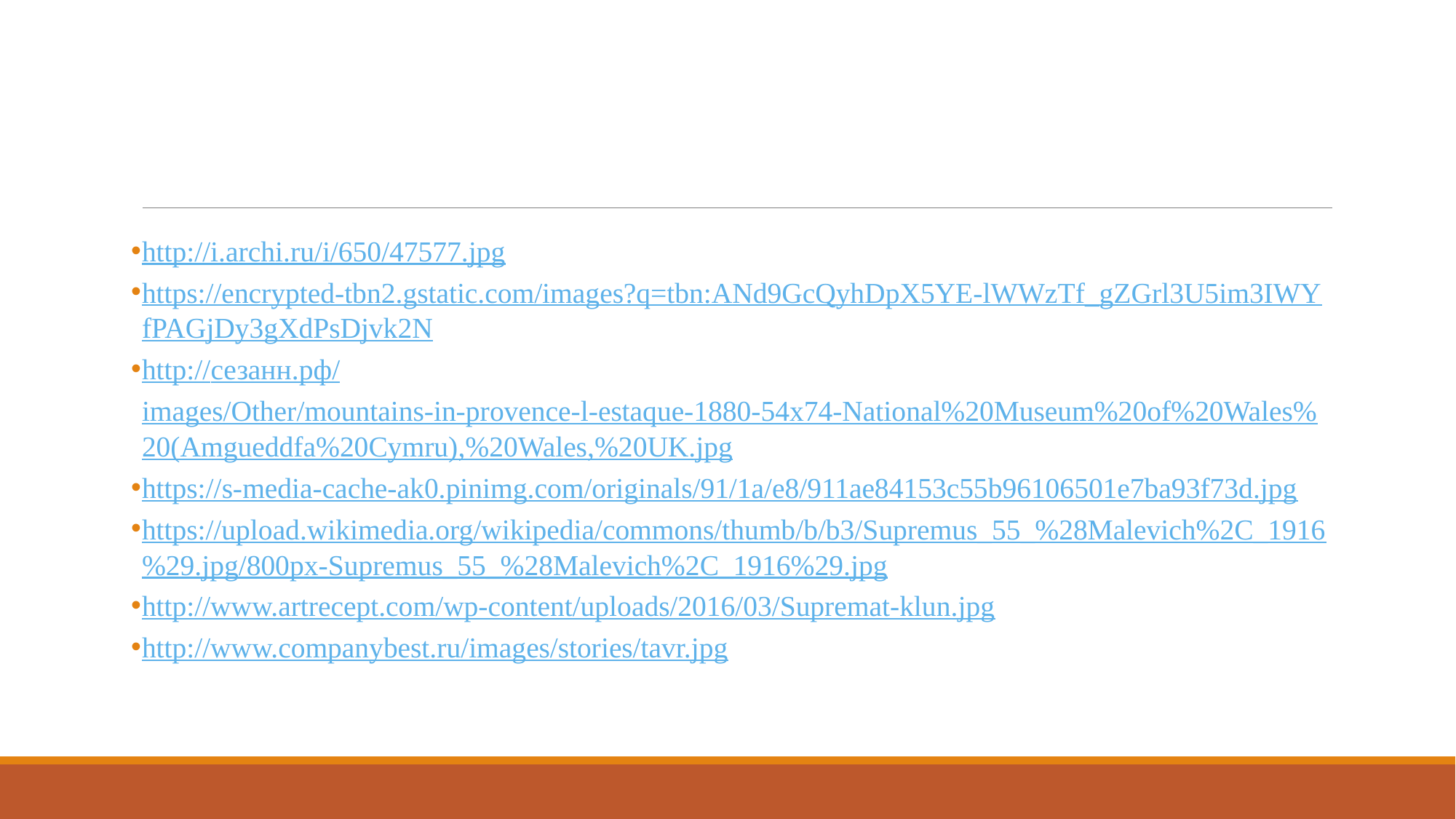

#
http://i.archi.ru/i/650/47577.jpg
https://encrypted-tbn2.gstatic.com/images?q=tbn:ANd9GcQyhDpX5YE-lWWzTf_gZGrl3U5im3IWYfPAGjDy3gXdPsDjvk2N
http://сезанн.рф/images/Other/mountains-in-provence-l-estaque-1880-54x74-National%20Museum%20of%20Wales%20(Amgueddfa%20Cymru),%20Wales,%20UK.jpg
https://s-media-cache-ak0.pinimg.com/originals/91/1a/e8/911ae84153c55b96106501e7ba93f73d.jpg
https://upload.wikimedia.org/wikipedia/commons/thumb/b/b3/Supremus_55_%28Malevich%2C_1916%29.jpg/800px-Supremus_55_%28Malevich%2C_1916%29.jpg
http://www.artrecept.com/wp-content/uploads/2016/03/Supremat-klun.jpg
http://www.companybest.ru/images/stories/tavr.jpg